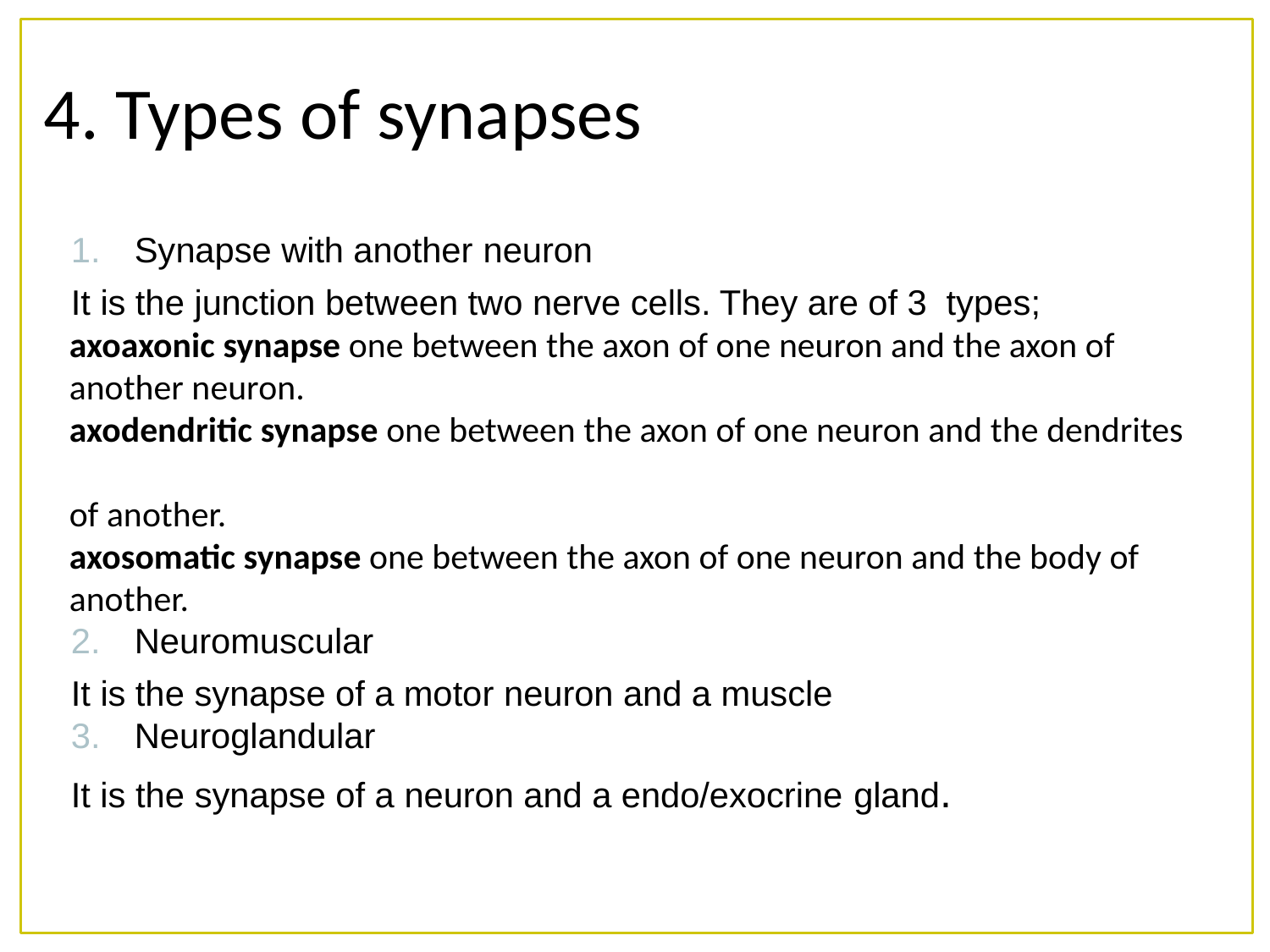

# 4. Types of synapses
Synapse with another neuron
It is the junction between two nerve cells. They are of 3  types;
axoaxonic synapse one between the axon of one neuron and the axon of
another neuron.
axodendritic synapse one between the axon of one neuron and the dendrites
of another.
axosomatic synapse one between the axon of one neuron and the body of
another.
Neuromuscular
It is the synapse of a motor neuron and a muscle
Neuroglandular
It is the synapse of a neuron and a endo/exocrine gland.